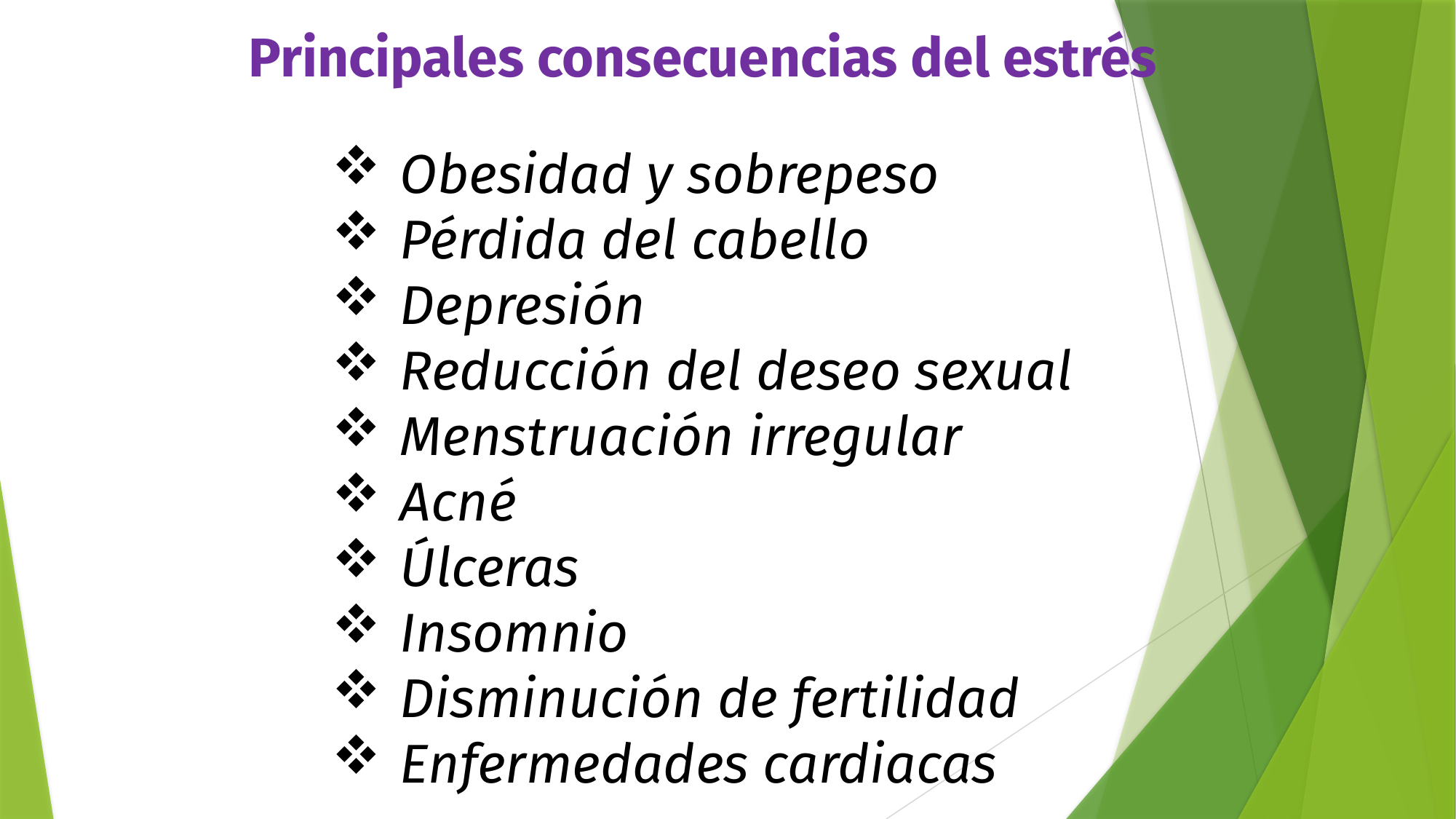

Principales consecuencias del estrés
Obesidad y sobrepeso
Pérdida del cabello
Depresión
Reducción del deseo sexual
Menstruación irregular
Acné
Úlceras
Insomnio
Disminución de fertilidad
Enfermedades cardiacas